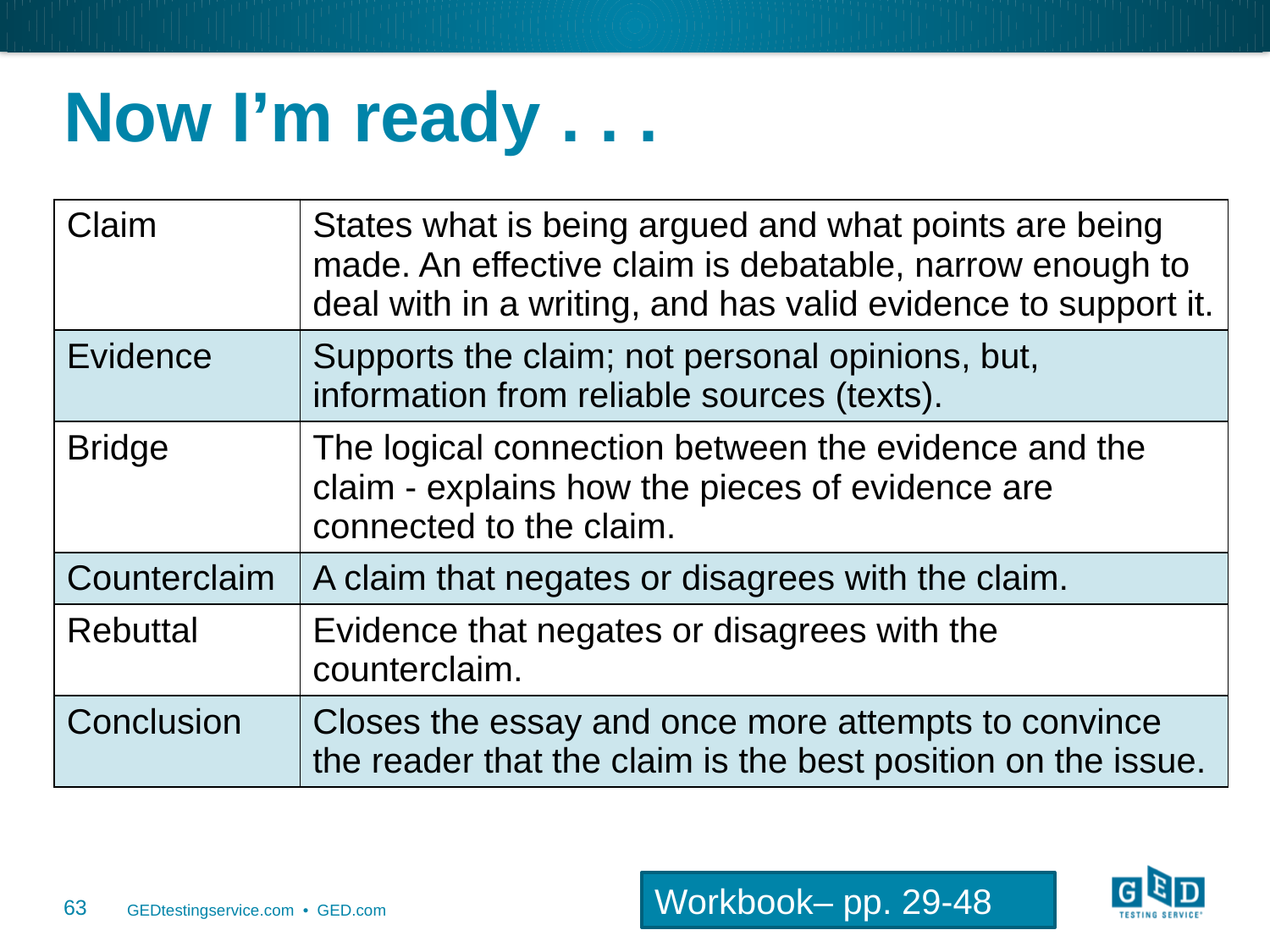

# Now I’m ready . . .
| Claim | States what is being argued and what points are being made. An effective claim is debatable, narrow enough to deal with in a writing, and has valid evidence to support it. |
| --- | --- |
| Evidence | Supports the claim; not personal opinions, but, information from reliable sources (texts). |
| Bridge | The logical connection between the evidence and the claim - explains how the pieces of evidence are connected to the claim. |
| Counterclaim | A claim that negates or disagrees with the claim. |
| Rebuttal | Evidence that negates or disagrees with the counterclaim. |
| Conclusion | Closes the essay and once more attempts to convince the reader that the claim is the best position on the issue. |
Workbook– pp. 29-48
63